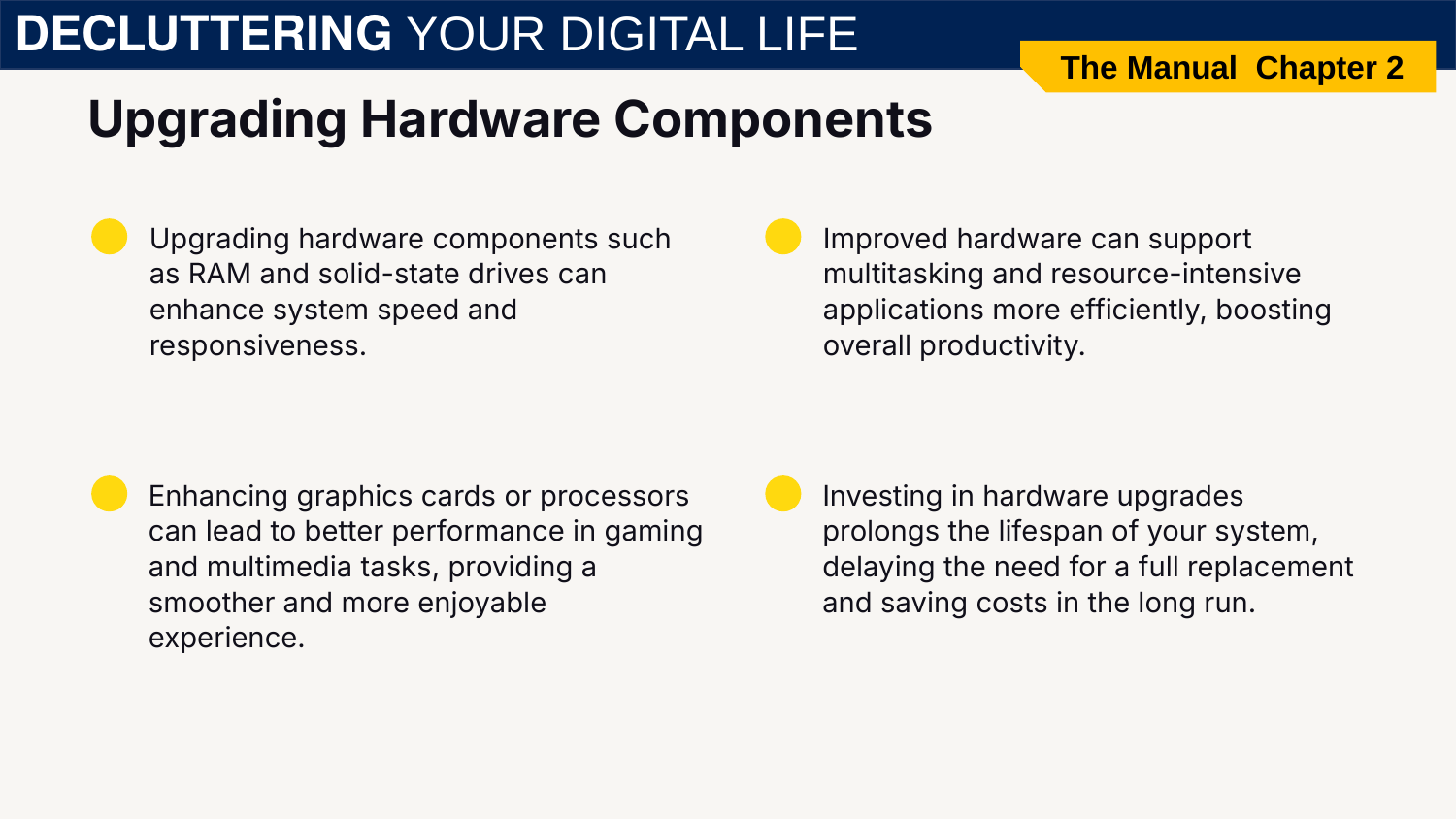

DECLUTTERING YOUR DIGITAL LIFE
The Manual  Chapter 2

# Upgrading Hardware Components

Upgrading hardware components such as RAM and solid-state drives can enhance system speed and responsiveness.

Improved hardware can support multitasking and resource-intensive applications more efficiently, boosting overall productivity.

Enhancing graphics cards or processors can lead to better performance in gaming and multimedia tasks, providing a smoother and more enjoyable experience.

Investing in hardware upgrades prolongs the lifespan of your system, delaying the need for a full replacement and saving costs in the long run.